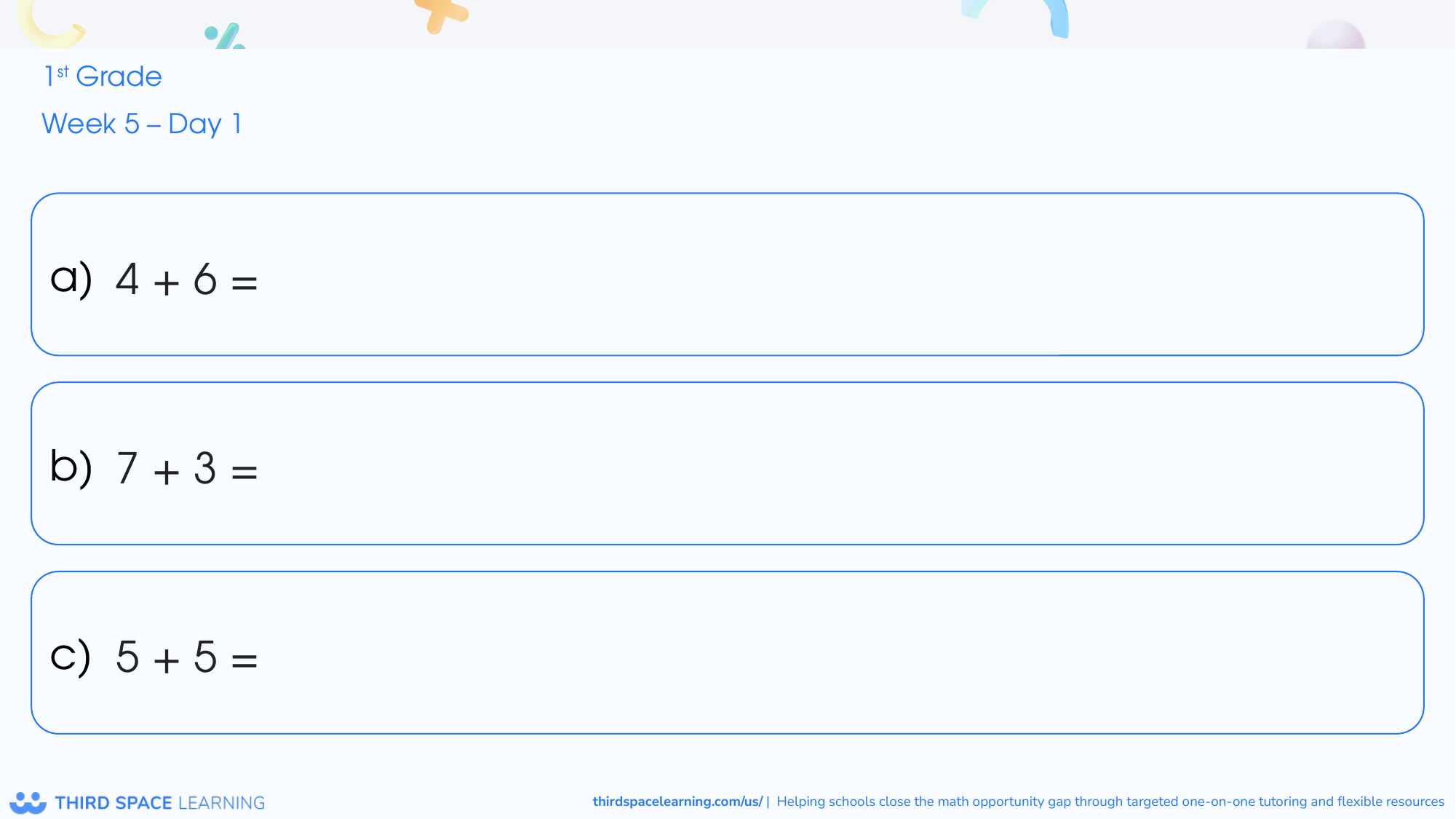

1st Grade
Week 5 – Day 1
4 + 6 =
7 + 3 =
5 + 5 =